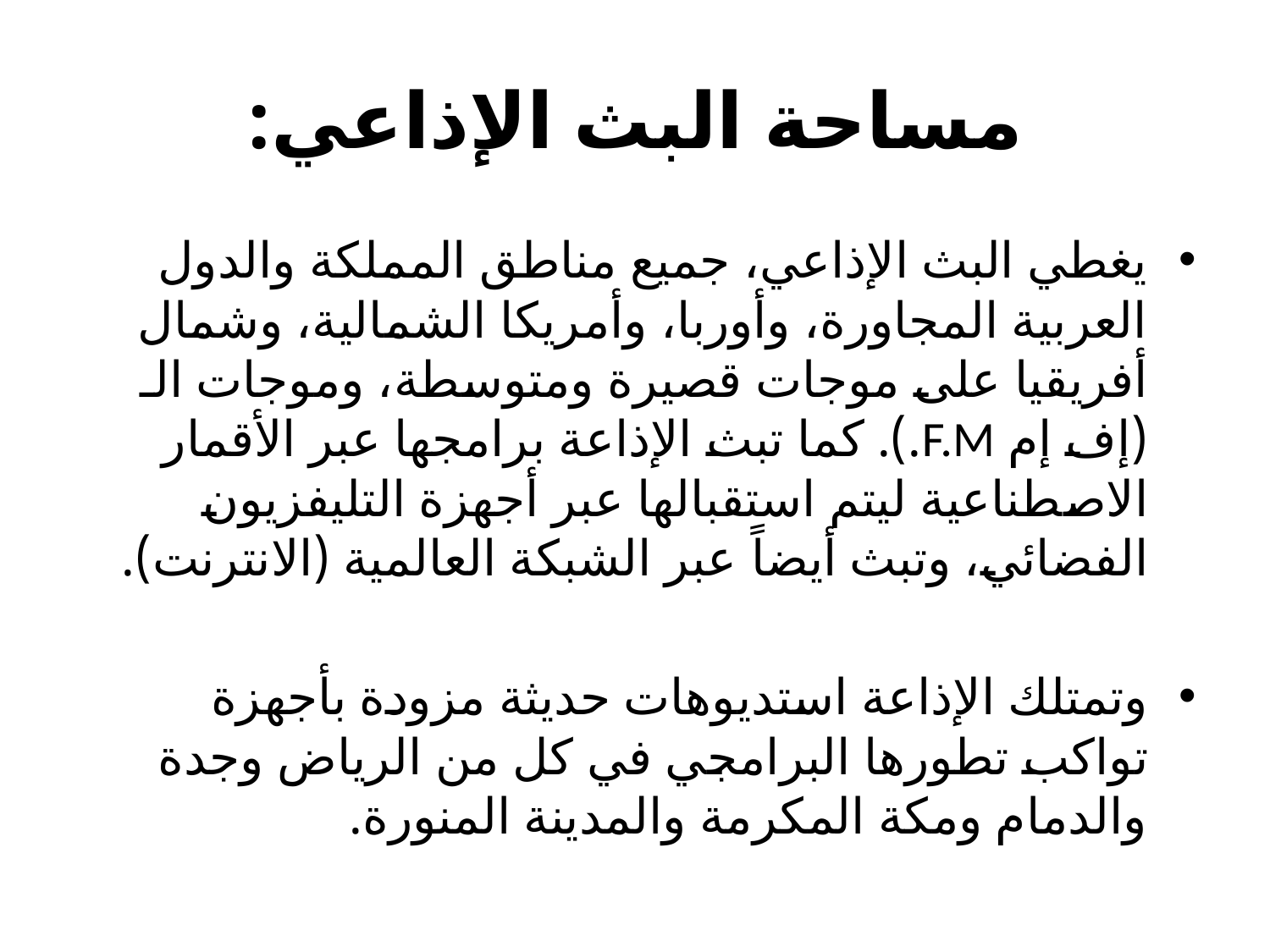

# مساحة البث الإذاعي:
يغطي البث الإذاعي، جميع مناطق المملكة والدول العربية المجاورة، وأوربا، وأمريكا الشمالية، وشمال أفريقيا على موجات قصيرة ومتوسطة، وموجات الـ (إف إم F.M.). كما تبث الإذاعة برامجها عبر الأقمار الاصطناعية ليتم استقبالها عبر أجهزة التليفزيون الفضائي، وتبث أيضاً عبر الشبكة العالمية (الانترنت).

وتمتلك الإذاعة استديوهات حديثة مزودة بأجهزة تواكب تطورها البرامجي في كل من الرياض وجدة والدمام ومكة المكرمة والمدينة المنورة.